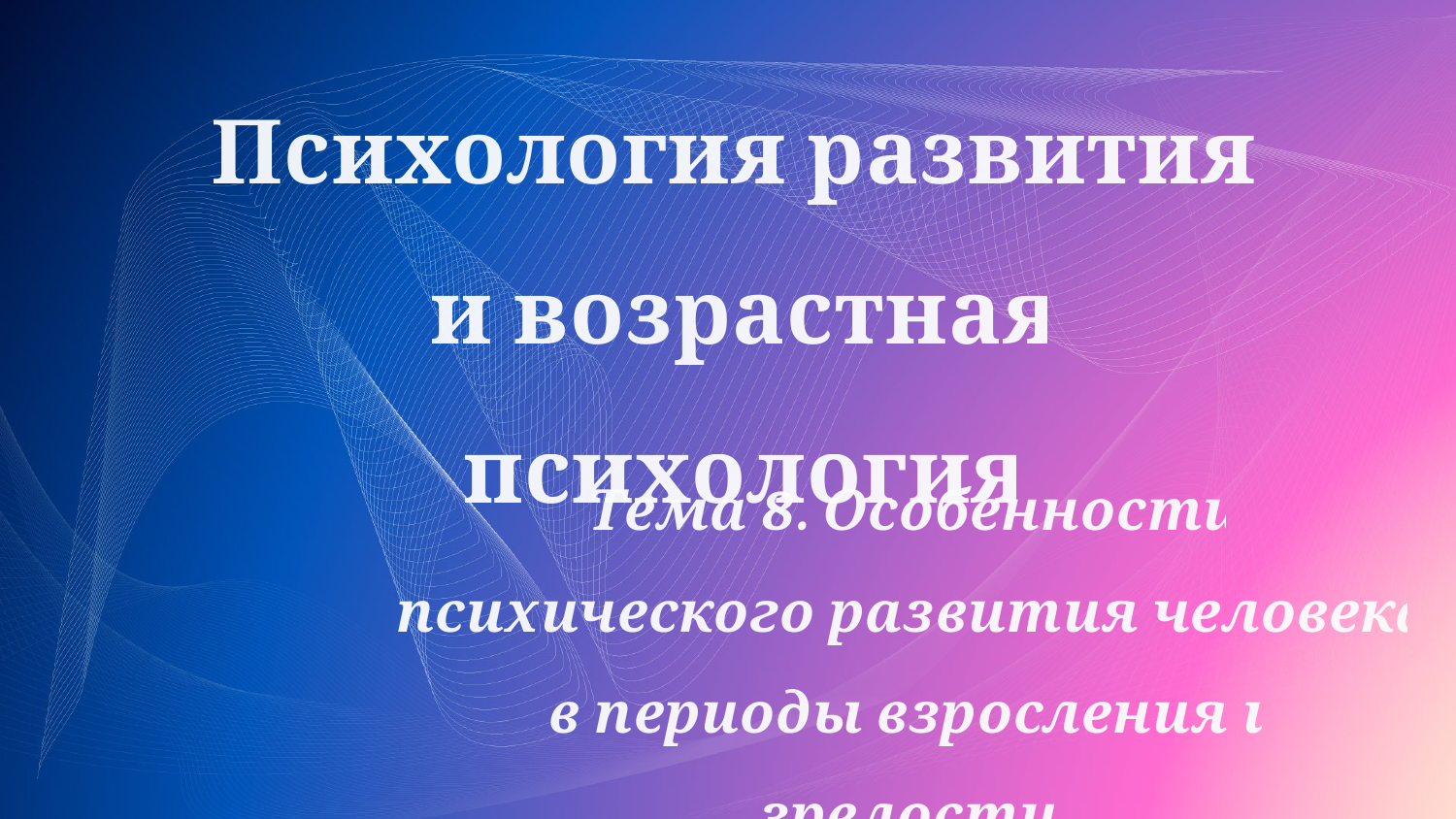

Психология развития  и возрастная психология
Тема 8. Особенности психического развития человека в периоды взросления и зрелости.